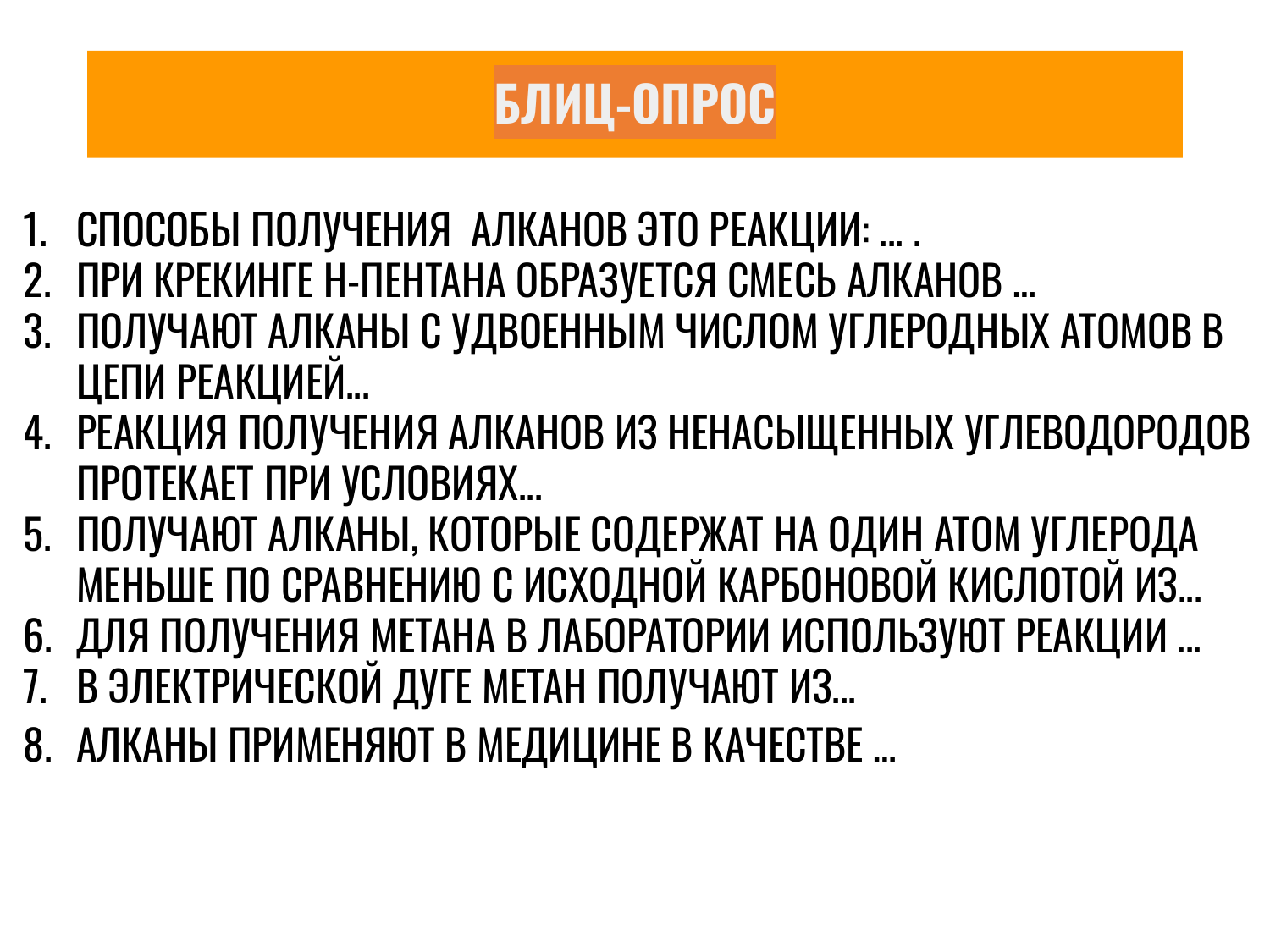

# БЛИЦ-ОПРОС
СПОСОБЫ ПОЛУЧЕНИЯ  АЛКАНОВ ЭТО РЕАКЦИИ: ... .
ПРИ КРЕКИНГЕ Н-ПЕНТАНА ОБРАЗУЕТСЯ СМЕСЬ АЛКАНОВ …
ПОЛУЧАЮТ АЛКАНЫ С УДВОЕННЫМ ЧИСЛОМ УГЛЕРОДНЫХ АТОМОВ В ЦЕПИ РЕАКЦИЕЙ...
РЕАКЦИЯ ПОЛУЧЕНИЯ АЛКАНОВ ИЗ НЕНАСЫЩЕННЫХ УГЛЕВОДОРОДОВ ПРОТЕКАЕТ ПРИ УСЛОВИЯХ...
ПОЛУЧАЮТ АЛКАНЫ, КОТОРЫЕ СОДЕРЖАТ НА ОДИН АТОМ УГЛЕРОДА МЕНЬШЕ ПО СРАВНЕНИЮ С ИСХОДНОЙ КАРБОНОВОЙ КИСЛОТОЙ ИЗ...
ДЛЯ ПОЛУЧЕНИЯ МЕТАНА В ЛАБОРАТОРИИ ИСПОЛЬЗУЮТ РЕАКЦИИ ...
В ЭЛЕКТРИЧЕСКОЙ ДУГЕ МЕТАН ПОЛУЧАЮТ ИЗ...
АЛКАНЫ ПРИМЕНЯЮТ В МЕДИЦИНЕ В КАЧЕСТВЕ …